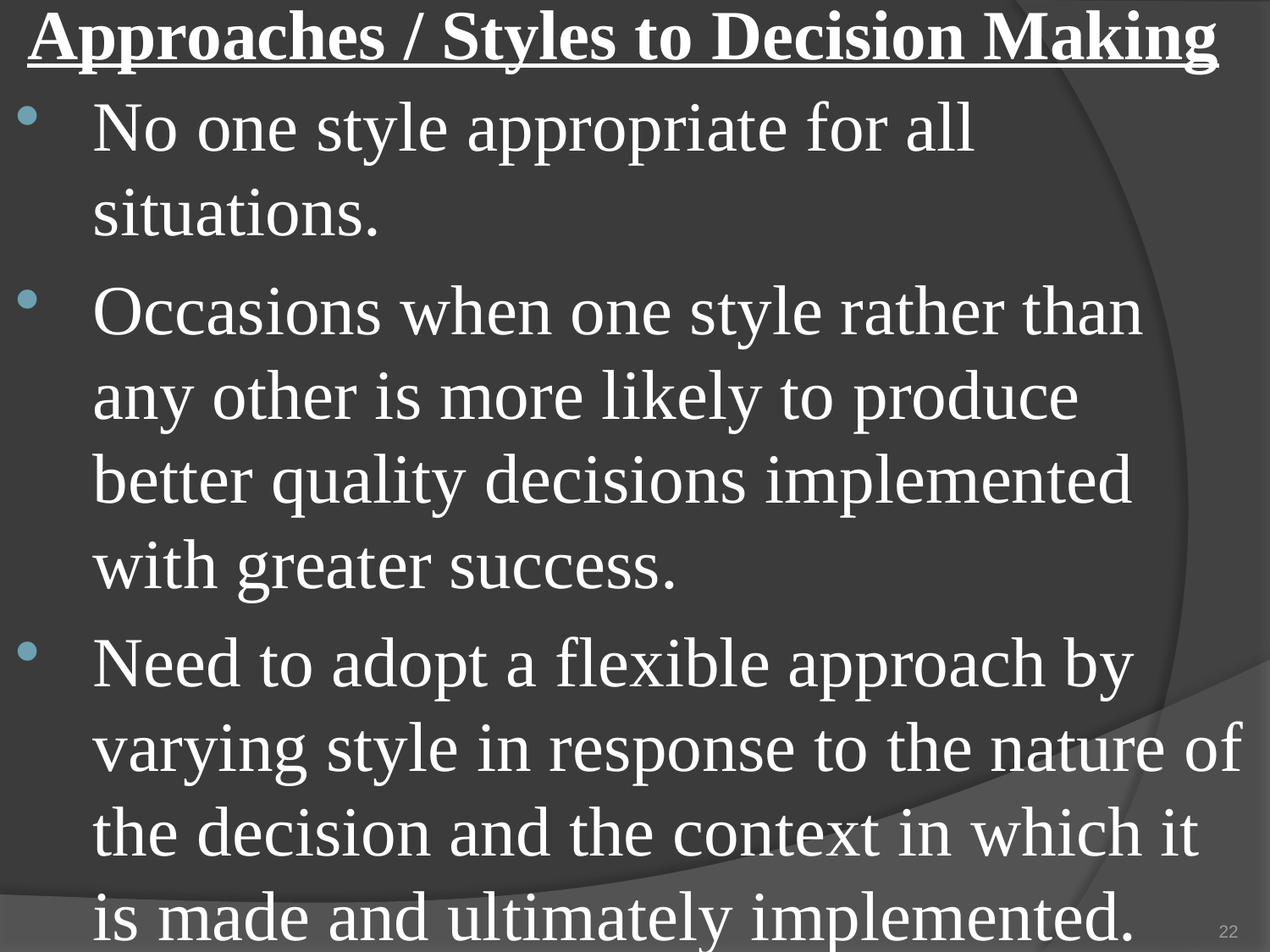

# Approaches / Styles to Decision Making
No one style appropriate for all situations.
Occasions when one style rather than any other is more likely to produce better quality decisions implemented with greater success.
Need to adopt a flexible approach by varying style in response to the nature of the decision and the context in which it is made and ultimately implemented.
22